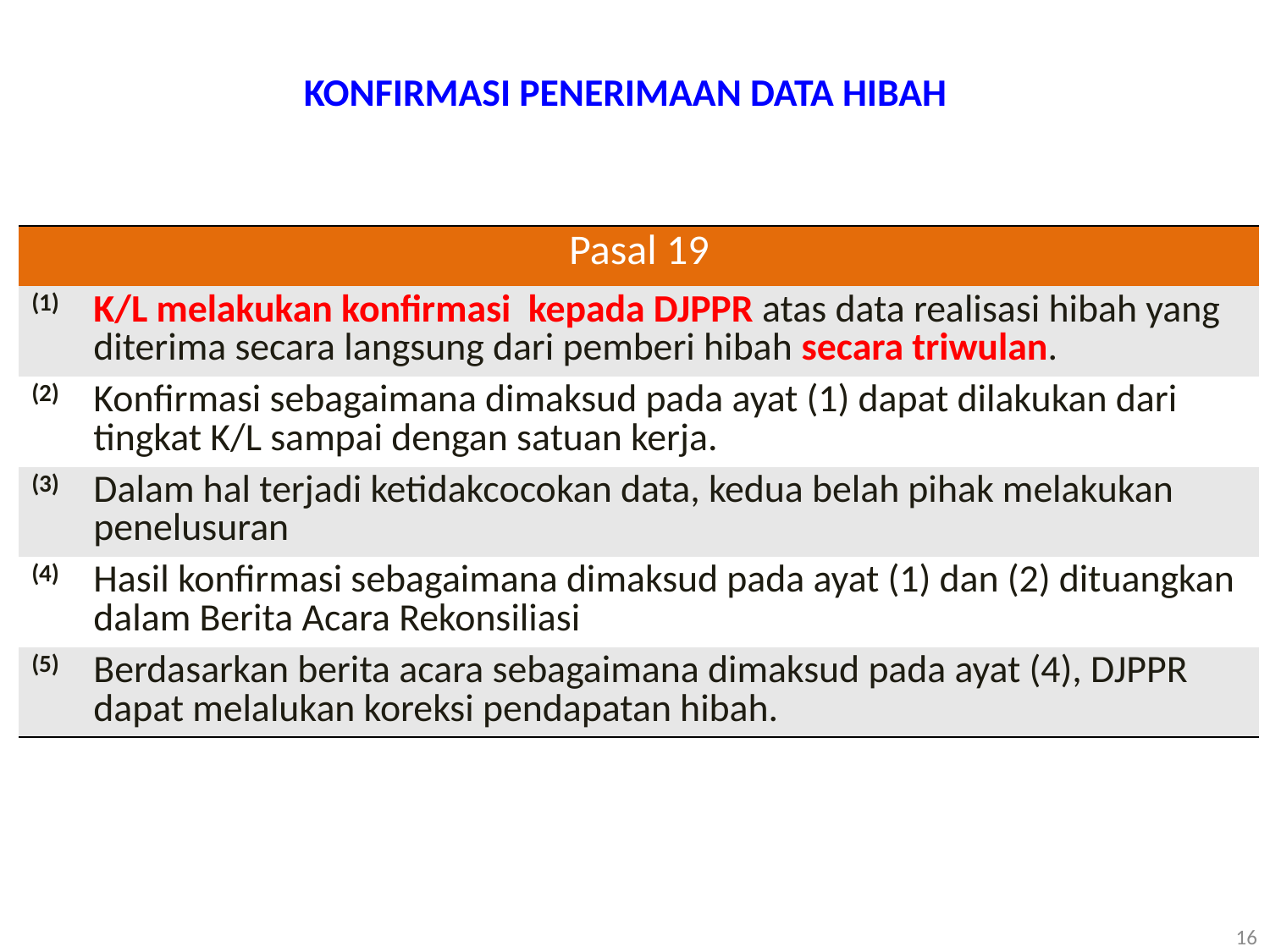

# KONFIRMASI PENERIMAAN DATA HIBAH
| Pasal 19 |  |
| --- | --- |
| (1) | K/L melakukan konfirmasi kepada DJPPR atas data realisasi hibah yang diterima secara langsung dari pemberi hibah secara triwulan. |
| (2) | Konfirmasi sebagaimana dimaksud pada ayat (1) dapat dilakukan dari tingkat K/L sampai dengan satuan kerja. |
| (3) | Dalam hal terjadi ketidakcocokan data, kedua belah pihak melakukan penelusuran |
| (4) | Hasil konfirmasi sebagaimana dimaksud pada ayat (1) dan (2) dituangkan dalam Berita Acara Rekonsiliasi |
| (5) | Berdasarkan berita acara sebagaimana dimaksud pada ayat (4), DJPPR dapat melalukan koreksi pendapatan hibah. |
16